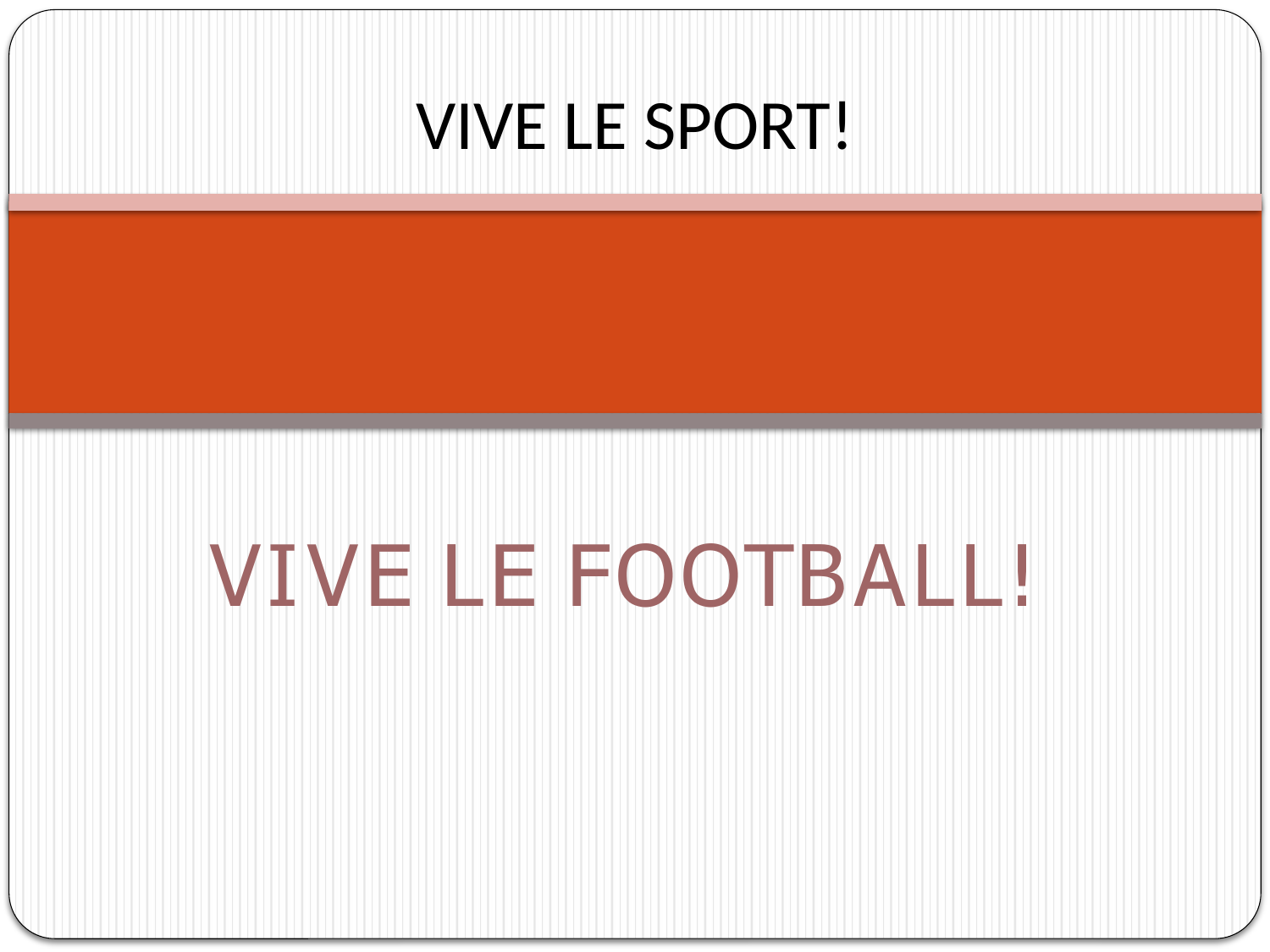

# VIVE LE SPORT!
VIVE LE FOOTBALL!